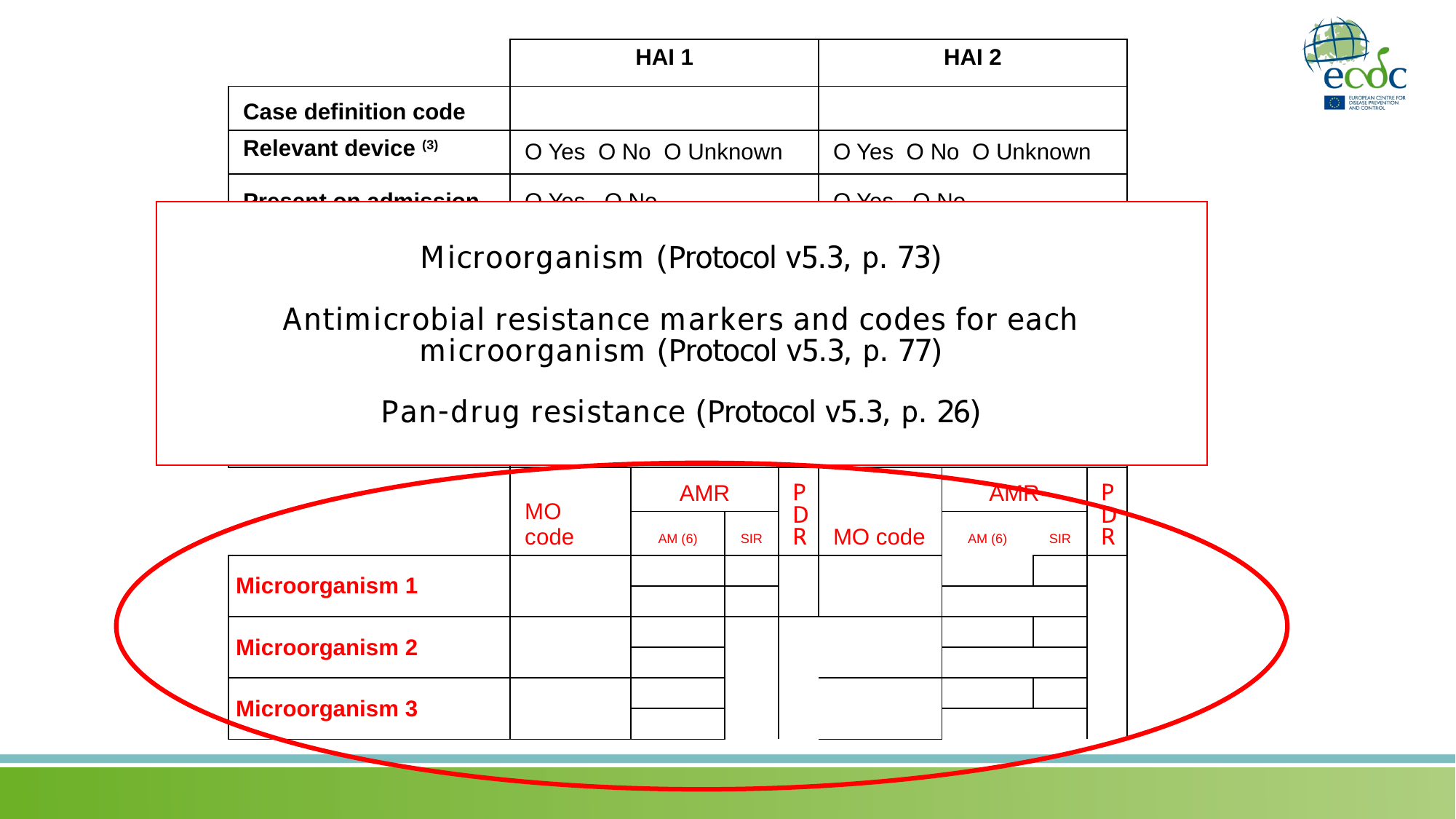

|  | HAI 1 |  |  |  | HAI 2 |  |  |  |
| --- | --- | --- | --- | --- | --- | --- | --- | --- |
| Case definition code |  |  |  |  |  |  |  |  |
| Relevant device (3) | O Yes O No O Unknown |  |  |  | O Yes O No O Unknown |  |  |  |
| Present on admission | O Yes O No |  |  |  | O Yes O No |  |  |  |
| Date of onset (4) | / / |  |  |  | / / |  |  |  |
| Origin of infection | O current hospital O other hospital O other origin/ unk |  |  |  | O current hospital O other hospital O other origin/ unk |  |  |  |
| HAI associated to current ward | O Yes O No O Unknown |  |  |  | O Yes O No O Unknown |  |  |  |
| If BSI: source (5) |  |  |  |  |  |  |  |  |
|  | MO code | AMR |  | PDR | MO code | AMR |  | PDR |
|  |  | AM (6) | SIR |  |  | AM (6) | SIR |  |
| Microorganism 1 |  |  |  |  |  |  |  |  |
|  |  |  |  |  |  |  |  |  |
| Microorganism 2 |  |  |  |  |  |  |  |  |
|  |  |  |  |  |  |  |  |  |
| Microorganism 3 |  |  |  |  |  |  |  |  |
|  |  |  |  |  |  |  |  |  |

Microorganism (Protocol v5.3, p. 73)

Antimicrobial resistance markers and codes for each microorganism (Protocol v5.3, p. 77)

Pan-drug resistance (Protocol v5.3, p. 26)